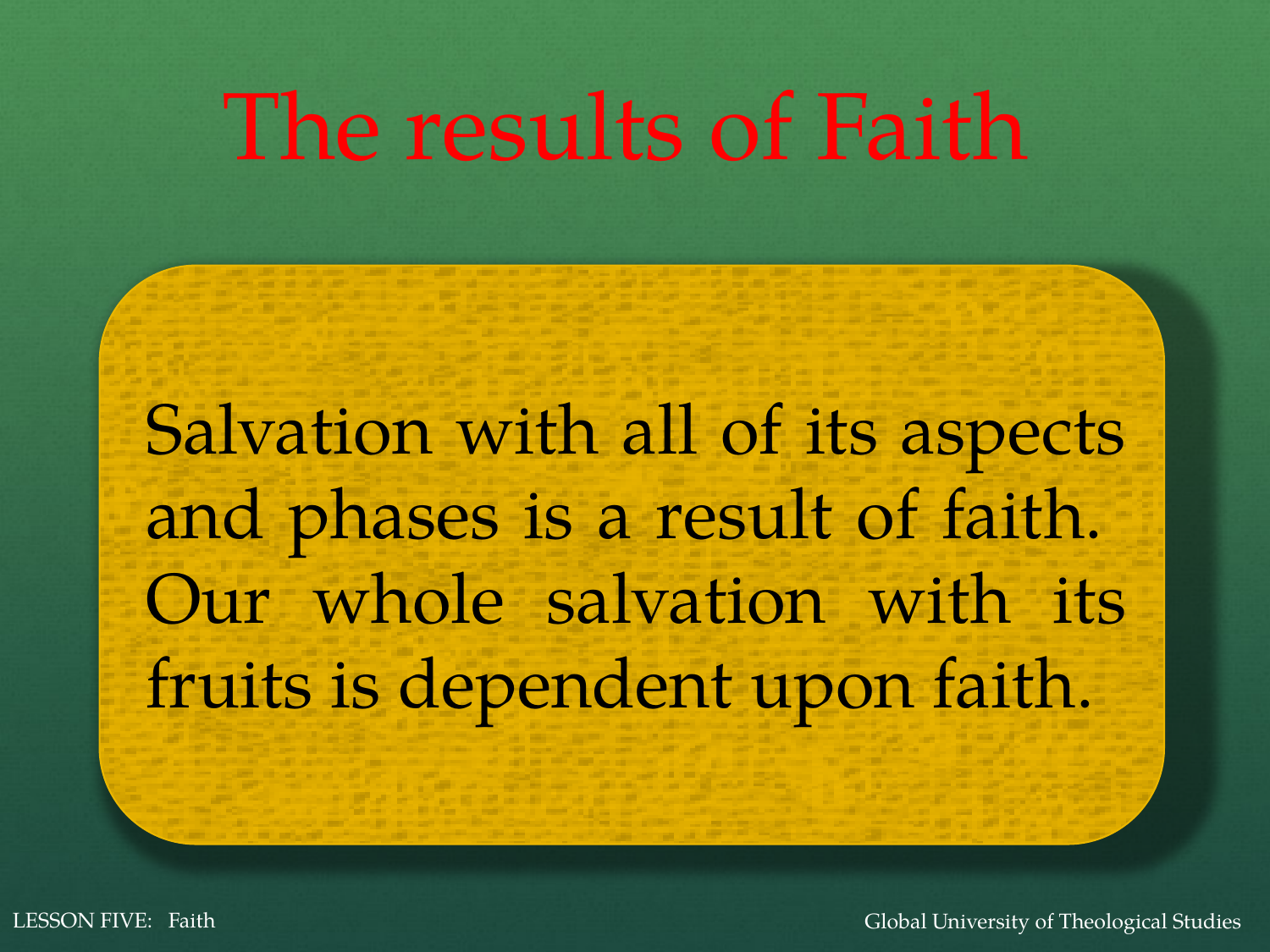

The results of Faith

Salvation with all of its aspects and phases is a result of faith.  Our whole salvation with its fruits is dependent upon faith.
Global University of Theological Studies
LESSON FIVE:   Faith